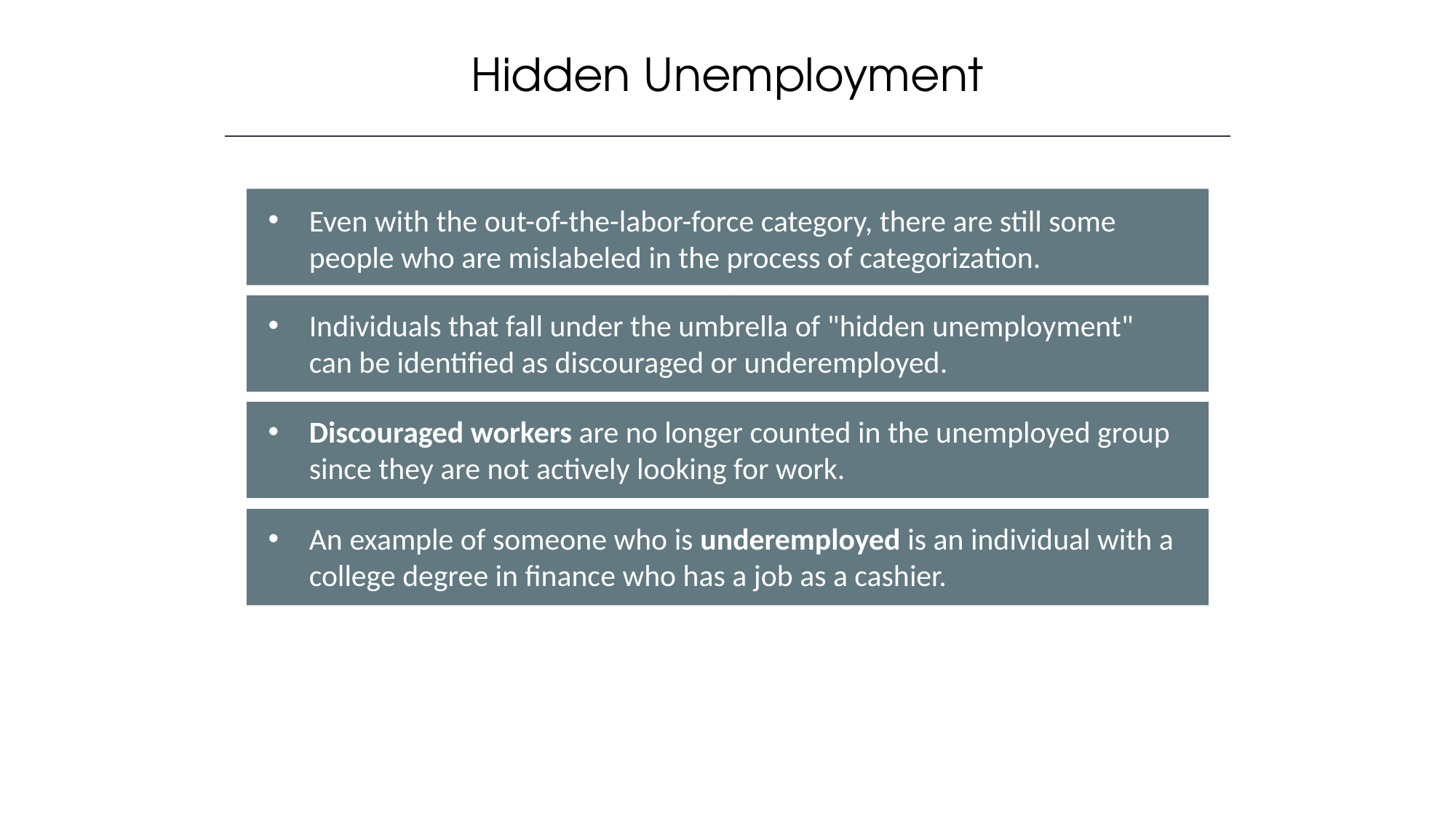

Hidden Unemployment
HAWKES LEARNING

Even with the out-of-the-labor-force category, there are still some people who are mislabeled in the process of categorization.

Individuals that fall under the umbrella of "hidden unemployment" can be identified as discouraged or underemployed.

Discouraged workers are no longer counted in the unemployed group since they are not actively looking for work.

An example of someone who is underemployed is an individual with a college degree in finance who has a job as a cashier.